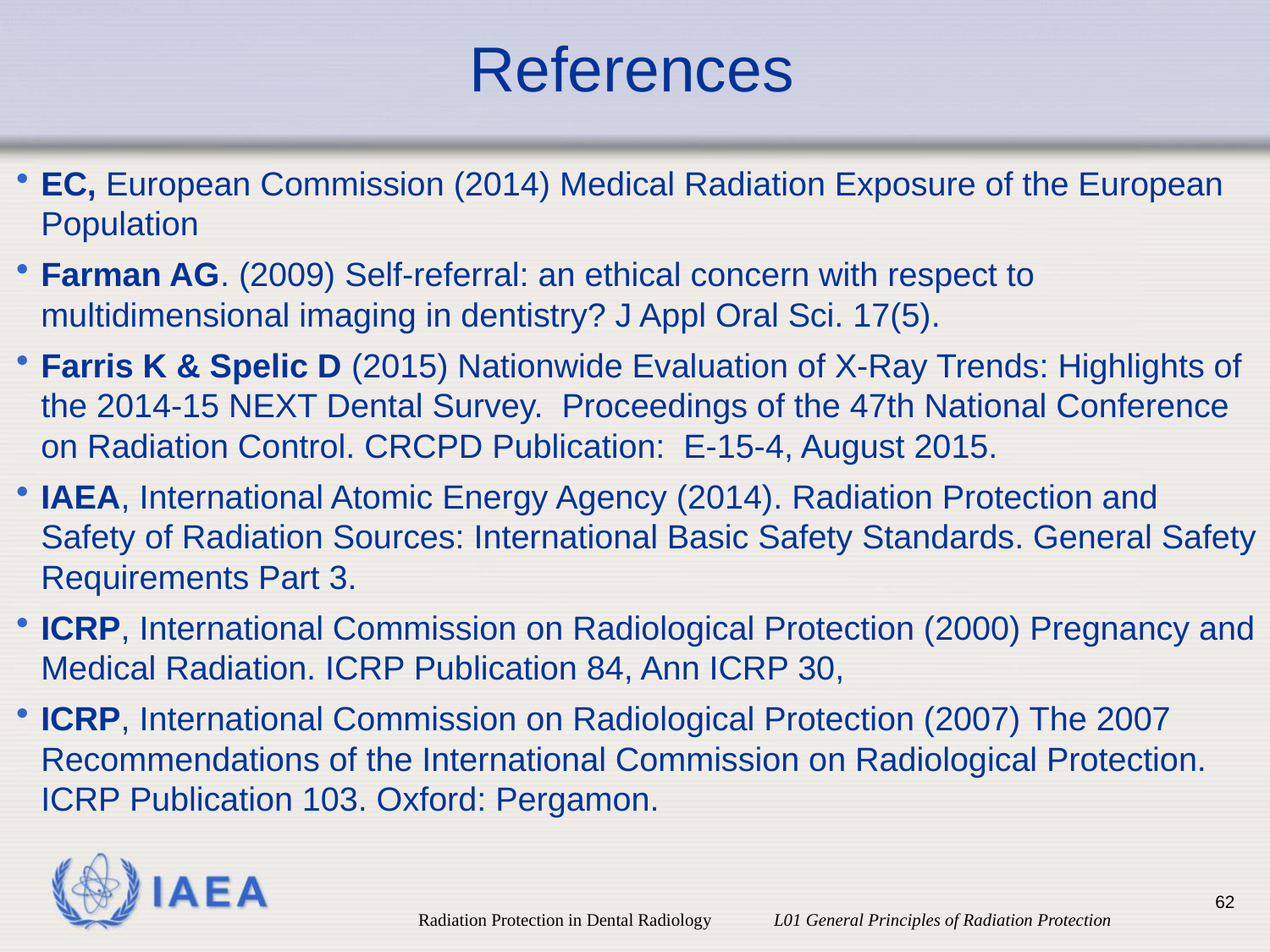

# References
EC, European Commission (2014) Medical Radiation Exposure of the European Population
Farman AG. (2009) Self-referral: an ethical concern with respect to multidimensional imaging in dentistry? J Appl Oral Sci. 17(5).
Farris K & Spelic D (2015) Nationwide Evaluation of X‐Ray Trends: Highlights of the 2014‐15 NEXT Dental Survey.  Proceedings of the 47th National Conference on Radiation Control. CRCPD Publication:  E-15-4, August 2015.
IAEA, International Atomic Energy Agency (2014). Radiation Protection and Safety of Radiation Sources: International Basic Safety Standards. General Safety Requirements Part 3.
ICRP, International Commission on Radiological Protection (2000) Pregnancy and Medical Radiation. ICRP Publication 84, Ann ICRP 30,
ICRP, International Commission on Radiological Protection (2007) The 2007 Recommendations of the International Commission on Radiological Protection. ICRP Publication 103. Oxford: Pergamon.

62
Radiation Protection in Dental Radiology              L01 General Principles of Radiation Protection